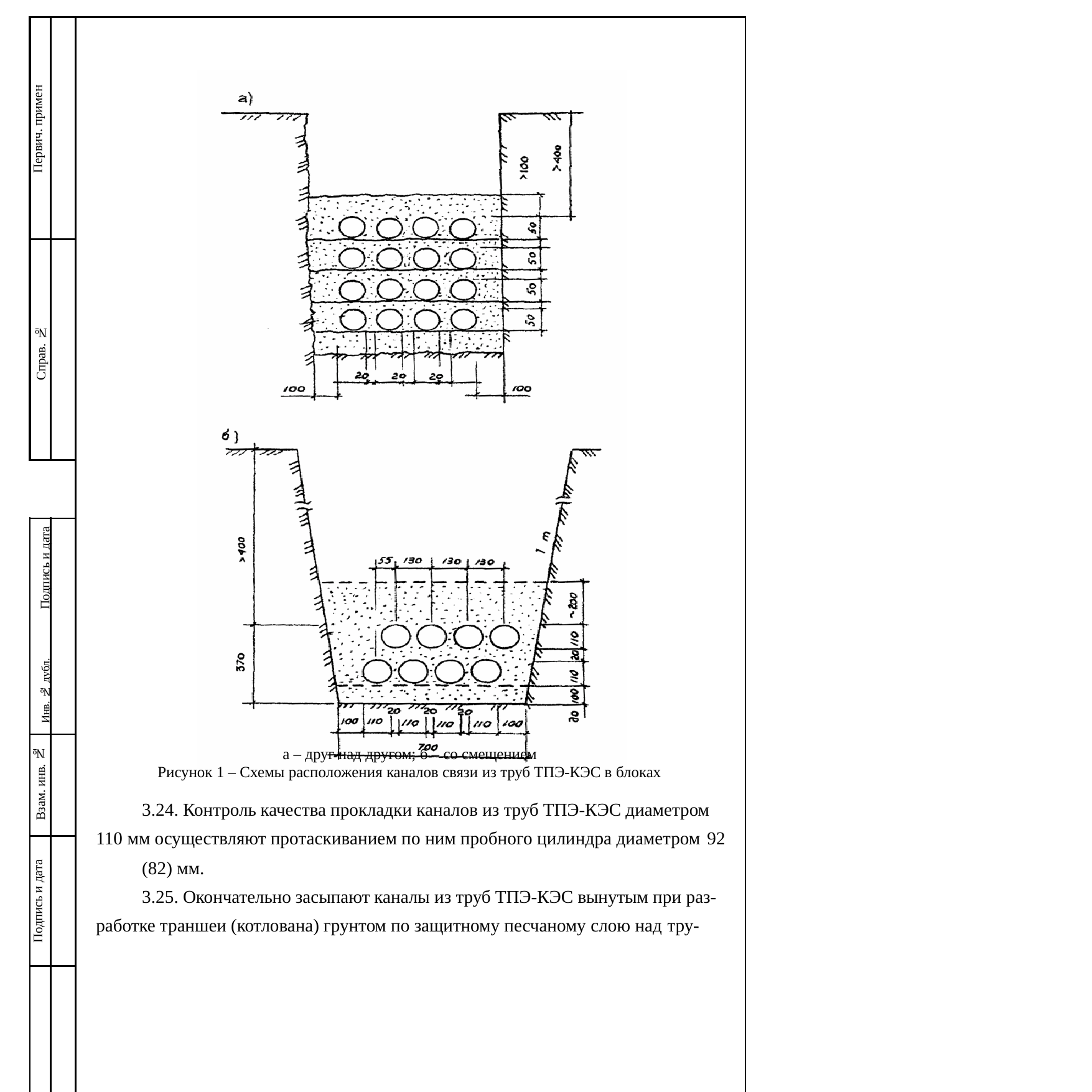

| Первич. примен |  | а – друг над другом; б – со смещением Рисунок 1 – Схемы расположения каналов связи из труб ТПЭ-КЭС в блоках 3.24. Контроль качества прокладки каналов из труб ТПЭ-КЭС диаметром 110 мм осуществляют протаскиванием по ним пробного цилиндра диаметром 92 (82) мм. 3.25. Окончательно засыпают каналы из труб ТПЭ-КЭС вынутым при раз- работке траншеи (котлована) грунтом по защитному песчаному слою над тру- |  |  |  |  |  |  |
| --- | --- | --- | --- | --- | --- | --- | --- | --- |
| Справ. № |  |  |  |  |  |  |  |  |
|  |  |  |  |  |  |  |  |  |
| Инв. № дубл. Подпись и дата |  |  |  |  |  |  |  |  |
| Взам. инв. № |  |  |  |  |  |  |  |  |
| Подпись и дата |  |  |  |  |  |  |  |  |
| Инв. № подл |  |  |  |  |  |  |  |  |
|  |  |  |  |  |  |  | ТПЭ-КЭС. Техническая информация для проектирования | лист |
|  |  |  |  |  |  |  |  |  |
|  |  |  |  |  |  |  |  | 15 |
|  |  | Изм | Лист | № документа | Подпись | Дата |  |  |